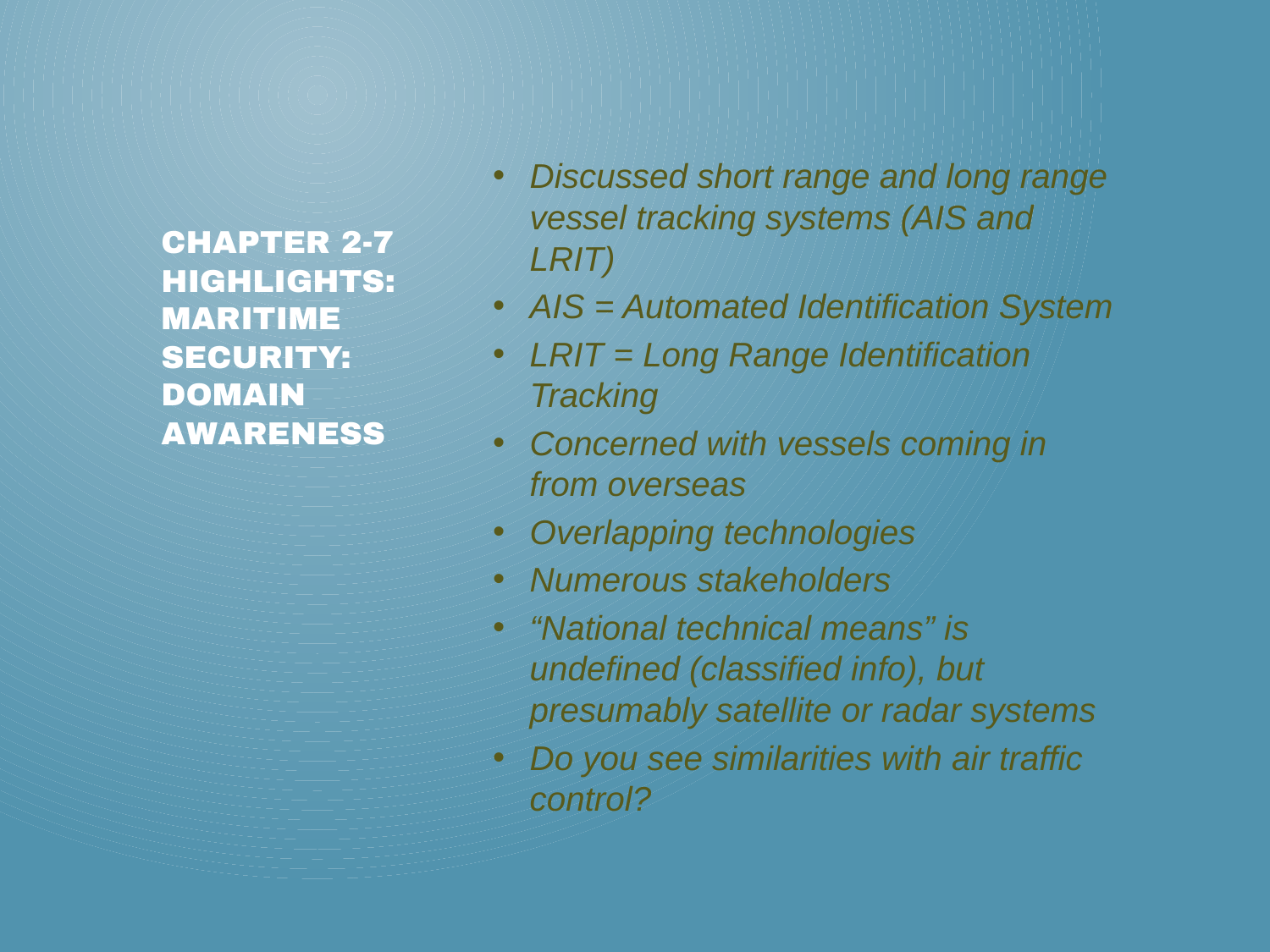

Discussed short range and long range vessel tracking systems (AIS and LRIT)
AIS = Automated Identification System
LRIT = Long Range Identification Tracking
Concerned with vessels coming in from overseas
Overlapping technologies
Numerous stakeholders
“National technical means” is undefined (classified info), but presumably satellite or radar systems
Do you see similarities with air traffic control?
# Chapter 2-7 highlights: maritime security: domain awareness